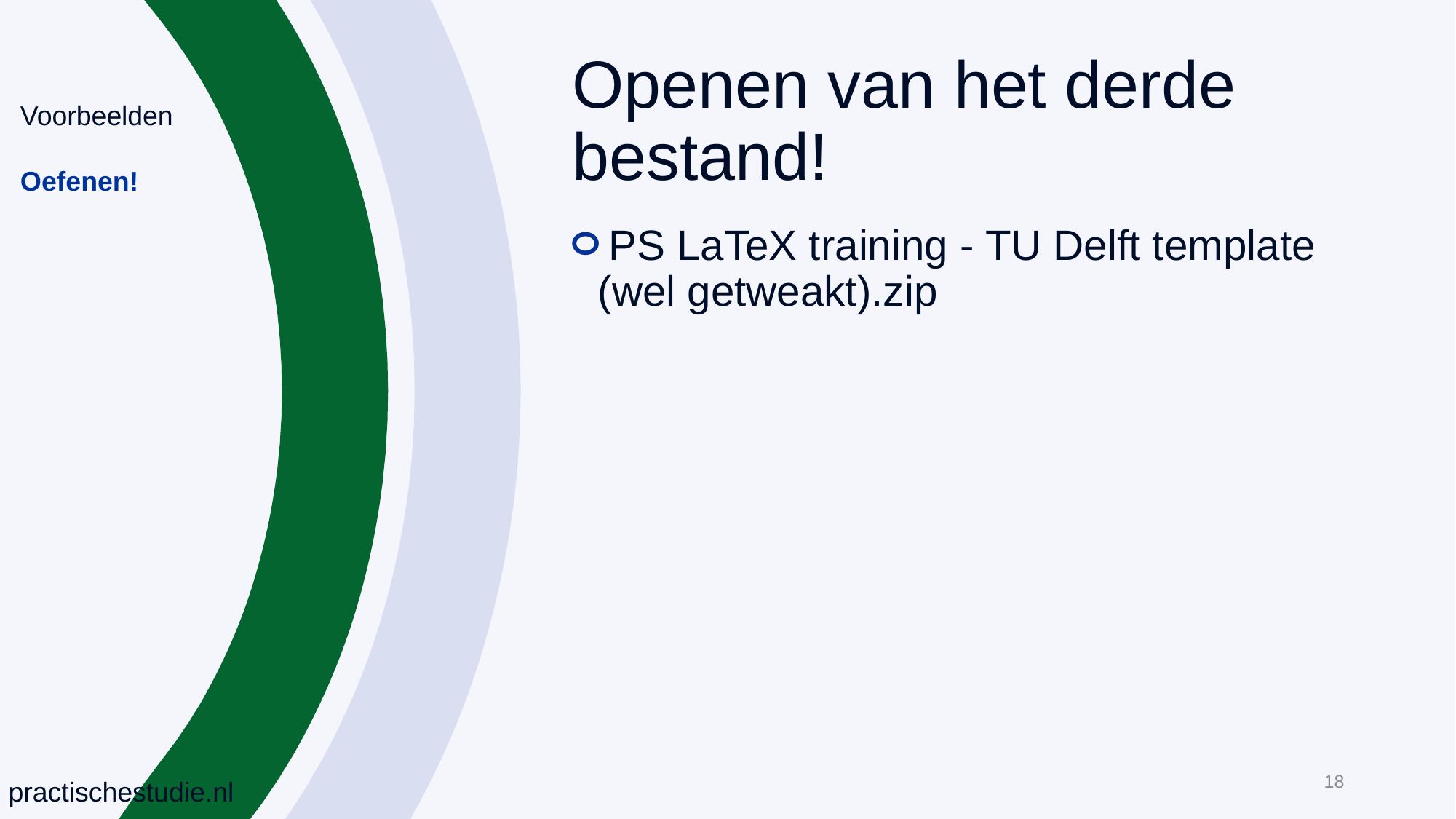

#000E29

#003399

LAYOUT
#D9DEF1

#F5F6FC

Kopje
* eigen kleur

# Openen van het derde bestand!
Voorbeelden
Oefenen!
PS LaTeX training - TU Delft template (wel getweakt).zip

18
practischestudie.nl